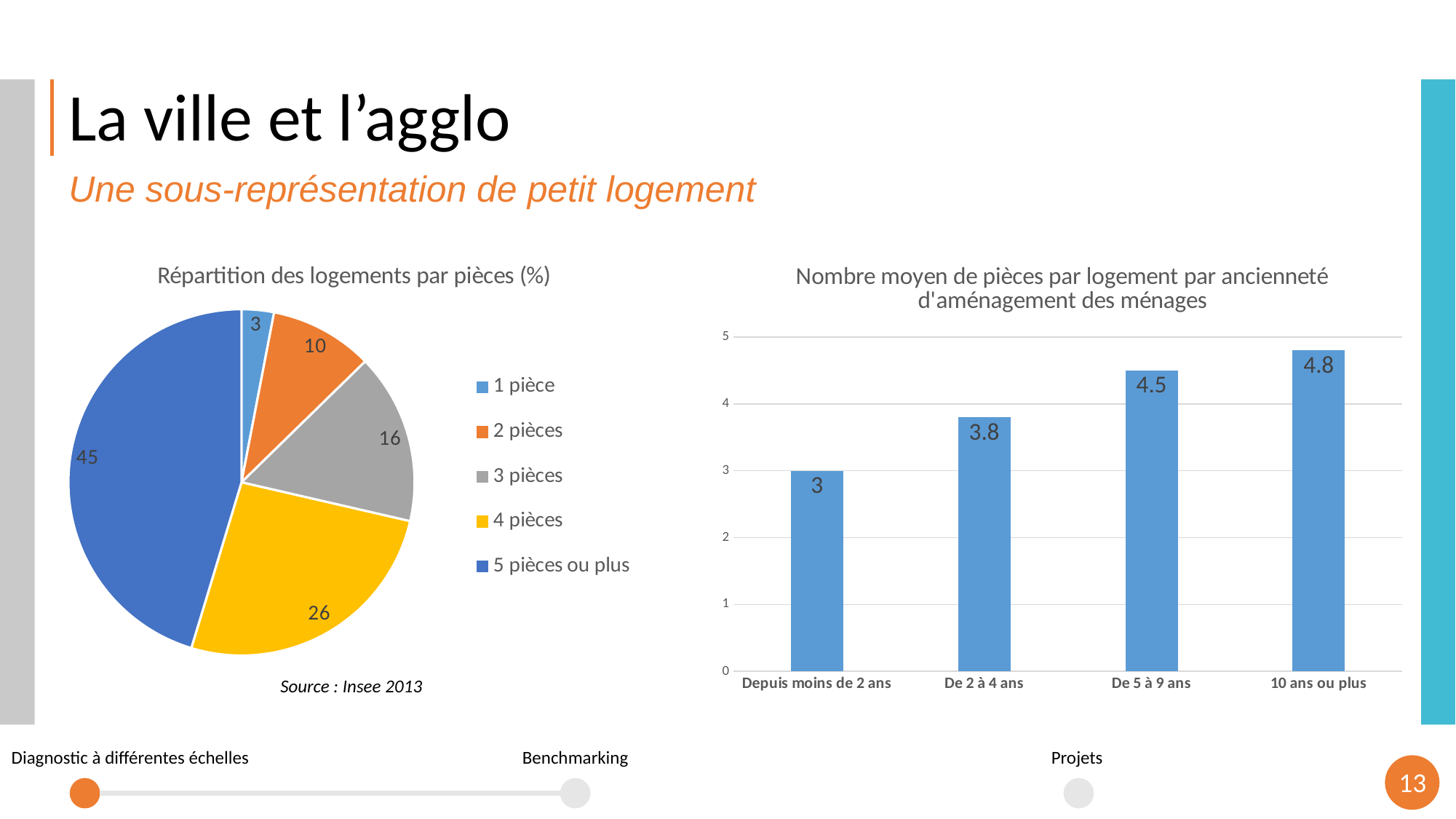

# La ville et l’agglo

Une sous-représentation de petit logement

### Chart: Nombre moyen de pièces par logement par ancienneté d'aménagement des ménages

| Category |  |
|---|---|
| Depuis moins de 2 ans | 3.0 |
| De 2 à 4 ans | 3.8 |
| De 5 à 9 ans | 4.5 |
| 10 ans ou plus | 4.8 |

### Chart: Répartition des logements par pièces (%)

| Category |  |  |
|---|---|---|
| 1 pièce | 3.0 | 3.0 |
| 2 pièces | 9.6 | 9.6 |
| 3 pièces | 15.8 | 15.8 |
| 4 pièces | 25.9 | 25.9 |
| 5 pièces ou plus | 45.0 | 45.0 |
Source : Insee 2013
Projets
Benchmarking
Diagnostic à différentes échelles

13